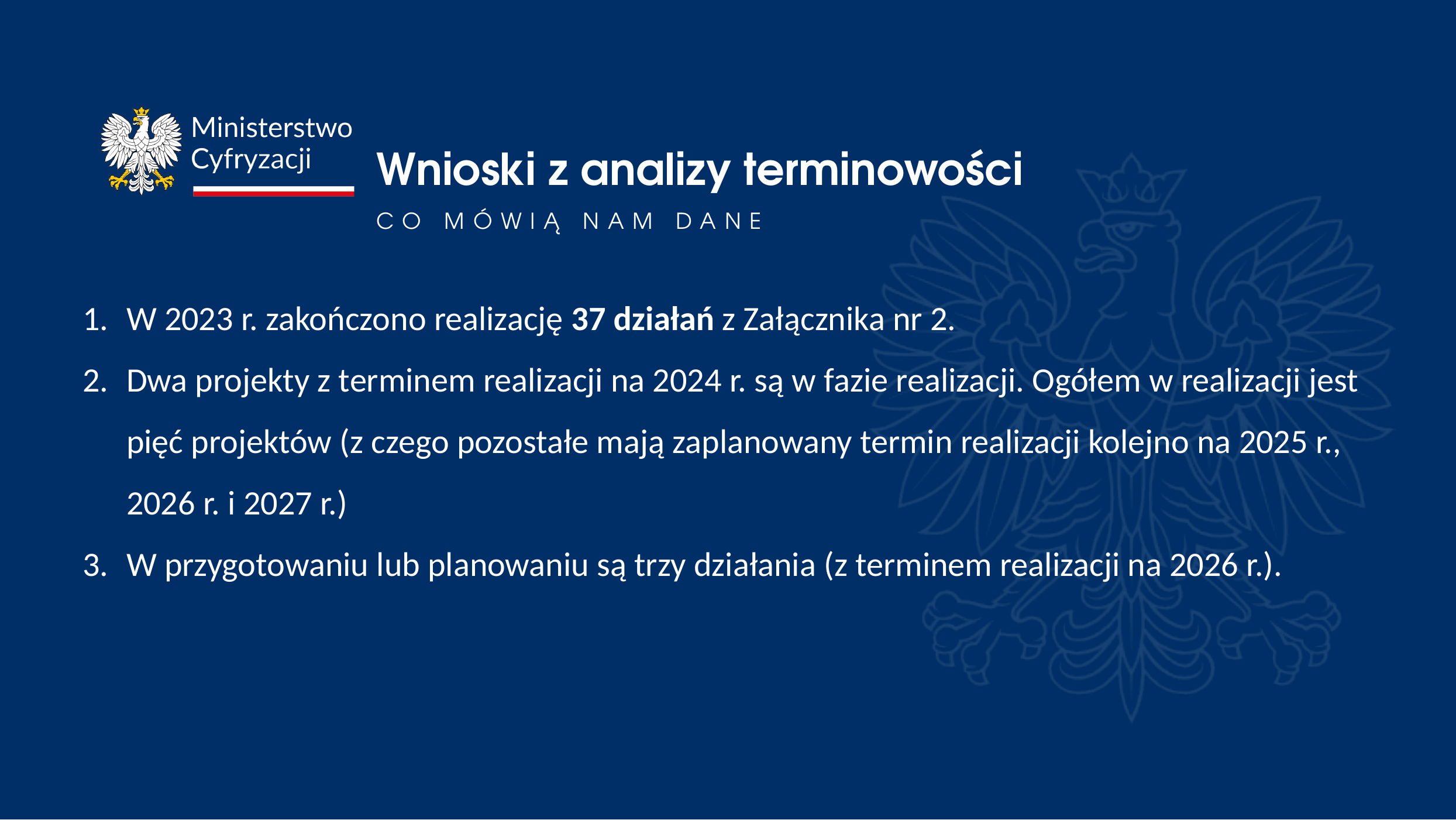

# Wnioski z analizy terminowości CO MÓWIĄ NAM DANE
W 2023 r. zakończono realizację 37 działań z Załącznika nr 2.
Dwa projekty z terminem realizacji na 2024 r. są w fazie realizacji. Ogółem w realizacji jest pięć projektów (z czego pozostałe mają zaplanowany termin realizacji kolejno na 2025 r., 2026 r. i 2027 r.)
W przygotowaniu lub planowaniu są trzy działania (z terminem realizacji na 2026 r.).